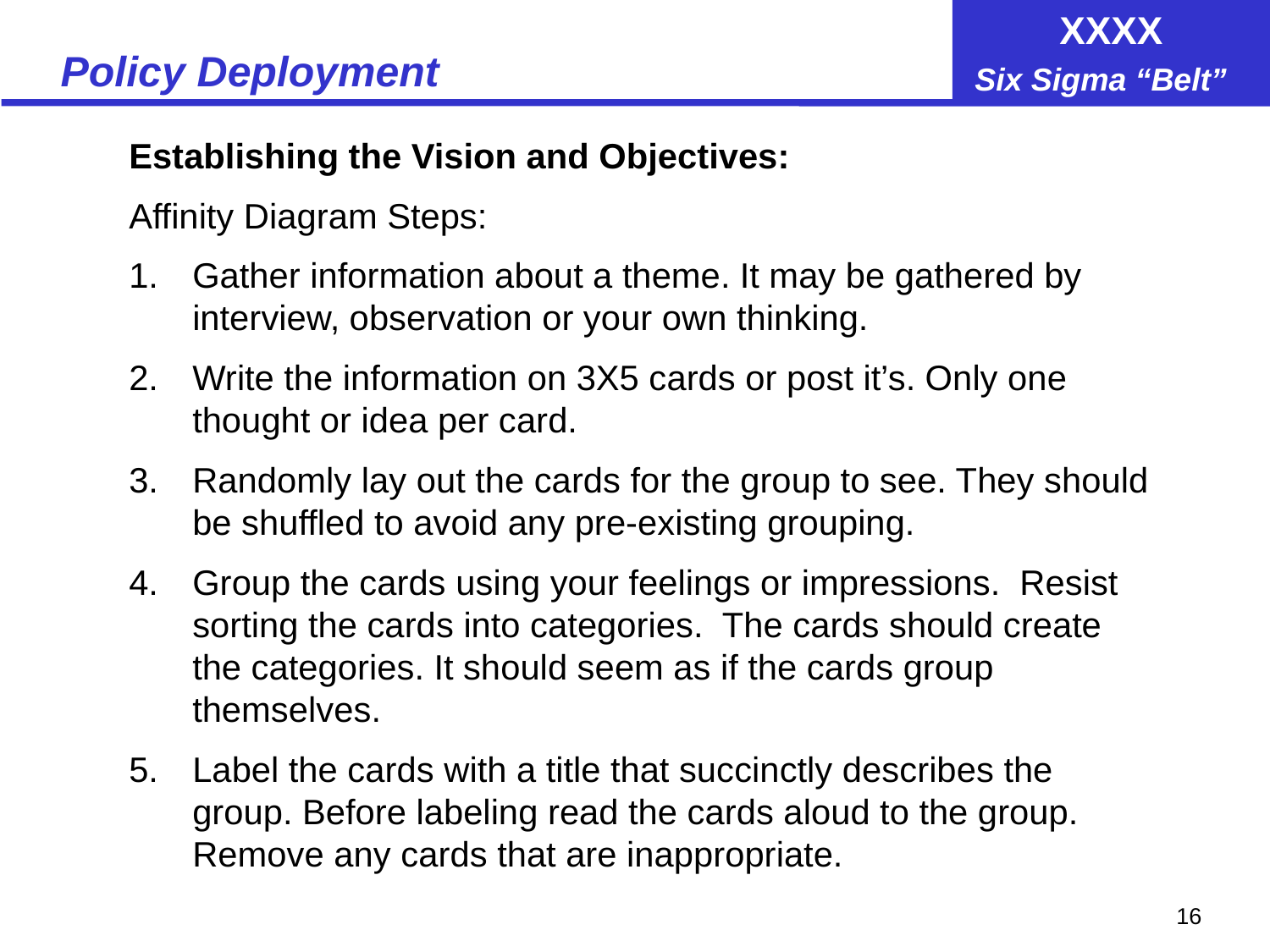

# Policy Deployment
Establishing the Vision and Objectives:
Affinity Diagram Steps:
Gather information about a theme. It may be gathered by interview, observation or your own thinking.
Write the information on 3X5 cards or post it’s. Only one thought or idea per card.
Randomly lay out the cards for the group to see. They should be shuffled to avoid any pre-existing grouping.
Group the cards using your feelings or impressions.  Resist sorting the cards into categories.  The cards should create the categories. It should seem as if the cards group themselves.
Label the cards with a title that succinctly describes the group. Before labeling read the cards aloud to the group. Remove any cards that are inappropriate.